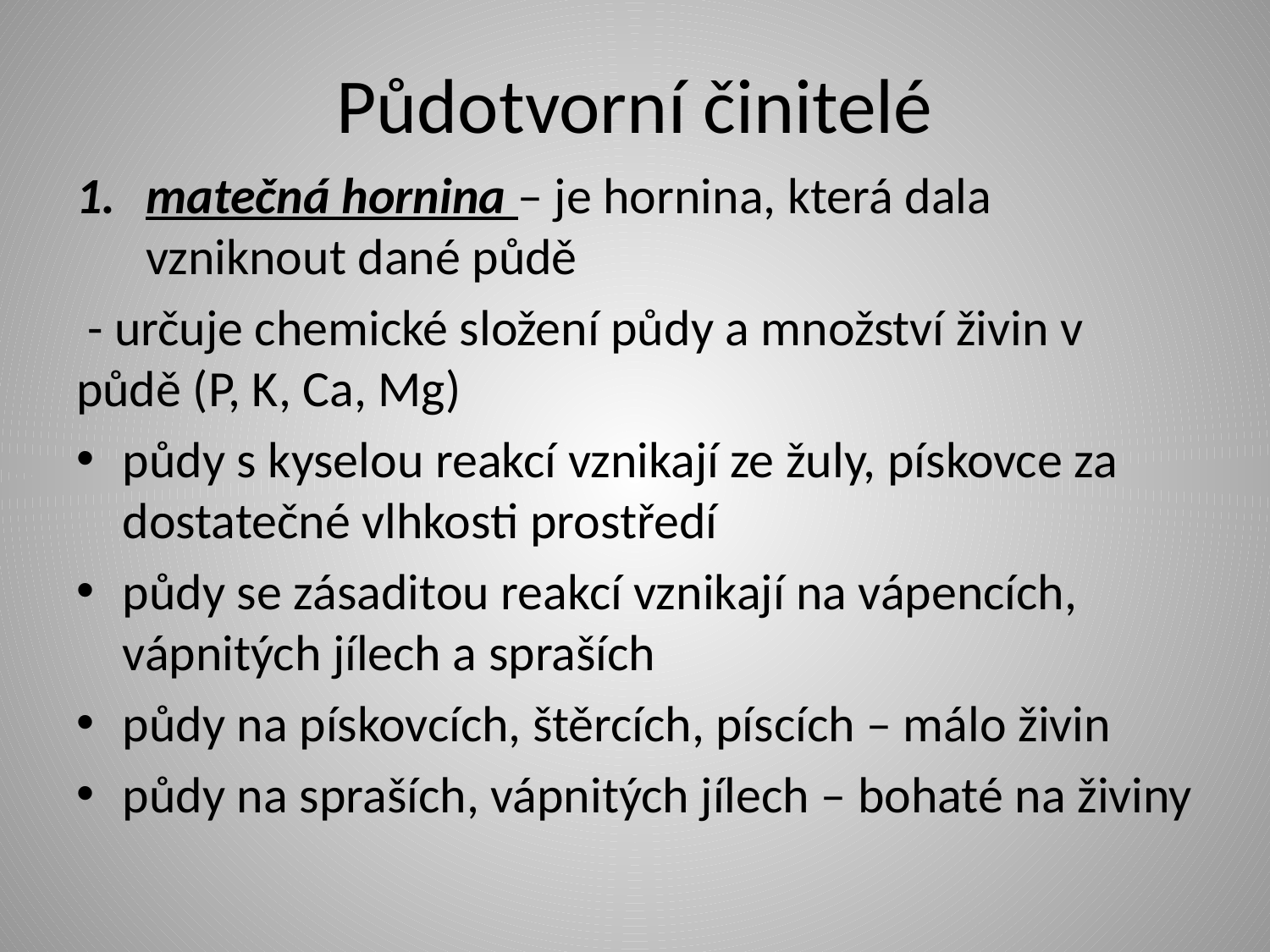

# Půdotvorní činitelé
matečná hornina – je hornina, která dala vzniknout dané půdě
 - určuje chemické složení půdy a množství živin v půdě (P, K, Ca, Mg)
půdy s kyselou reakcí vznikají ze žuly, pískovce za dostatečné vlhkosti prostředí
půdy se zásaditou reakcí vznikají na vápencích, vápnitých jílech a spraších
půdy na pískovcích, štěrcích, píscích – málo živin
půdy na spraších, vápnitých jílech – bohaté na živiny